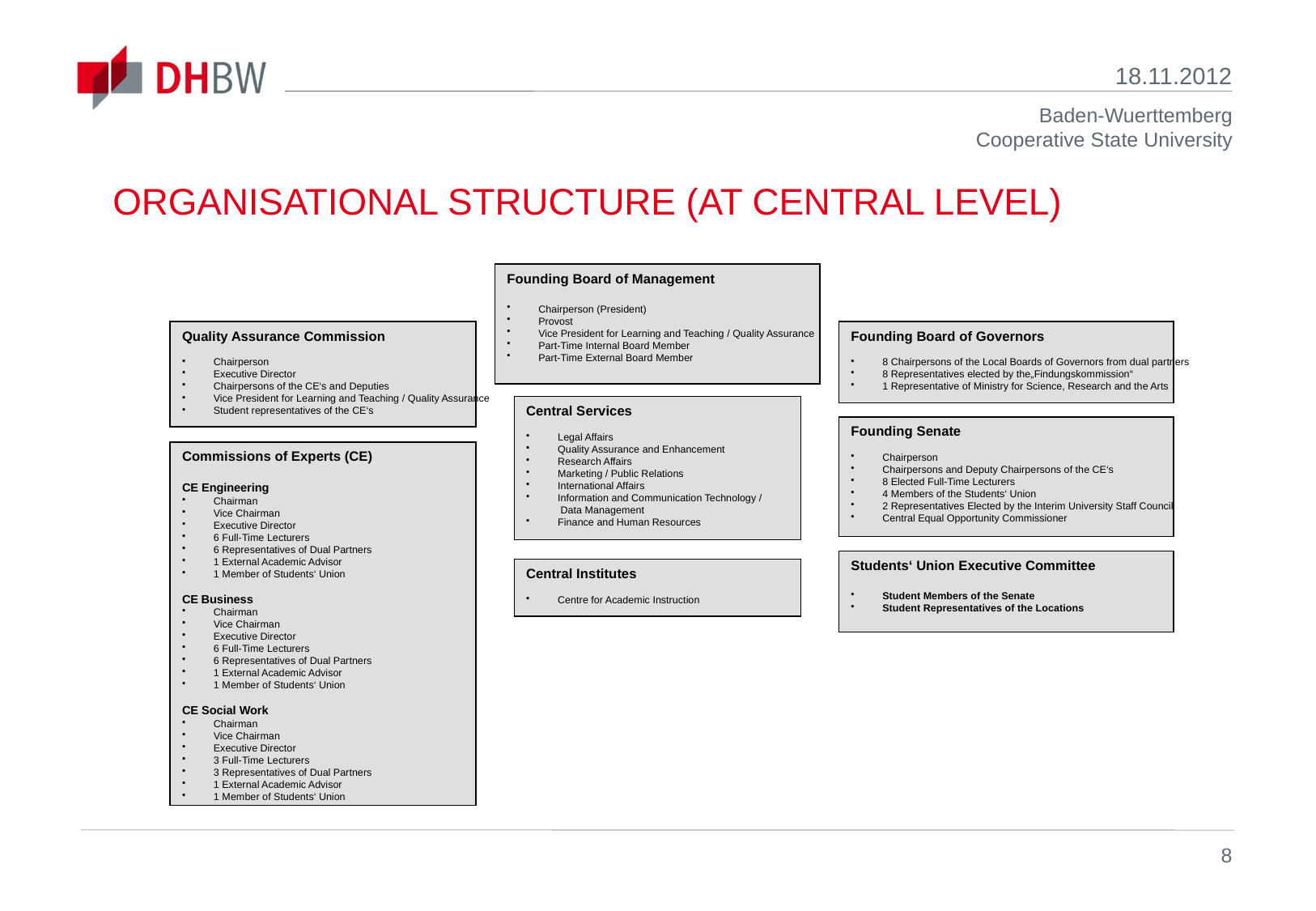

18.11.2012
# ORGANISATIONAL STRUCTURE (AT CENTRAL LEVEL)
Founding Board of Management
 Chairperson (President)
 Provost
 Vice President for Learning and Teaching / Quality Assurance
 Part-Time Internal Board Member
 Part-Time External Board Member

Quality Assurance Commission
 Chairperson
 Executive Director
 Chairpersons of the CE‘s and Deputies
 Vice President for Learning and Teaching / Quality Assurance
 Student representatives of the CE‘s
Founding Board of Governors
 8 Chairpersons of the Local Boards of Governors from dual partners
 8 Representatives elected by the„Findungskommission“
 1 Representative of Ministry for Science, Research and the Arts
Central Services
 Legal Affairs
 Quality Assurance and Enhancement
 Research Affairs
 Marketing / Public Relations
 International Affairs
 Information and Communication Technology /
  Data Management
 Finance and Human Resources

Founding Senate
 Chairperson
 Chairpersons and Deputy Chairpersons of the CE‘s
 8 Elected Full-Time Lecturers
 4 Members of the Students‘ Union
 2 Representatives Elected by the Interim University Staff Council
 Central Equal Opportunity Commissioner
Commissions of Experts (CE)

CE Engineering
 Chairman
 Vice Chairman
 Executive Director
 6 Full-Time Lecturers
 6 Representatives of Dual Partners
 1 External Academic Advisor
 1 Member of Students‘ Union
CE Business
 Chairman
 Vice Chairman
 Executive Director
 6 Full-Time Lecturers
 6 Representatives of Dual Partners
 1 External Academic Advisor
 1 Member of Students‘ Union

CE Social Work
 Chairman
 Vice Chairman
 Executive Director
 3 Full-Time Lecturers
 3 Representatives of Dual Partners
 1 External Academic Advisor
 1 Member of Students‘ Union

Students‘ Union Executive Committee
 Student Members of the Senate
 Student Representatives of the Locations
Central Institutes
 Centre for Academic Instruction
8